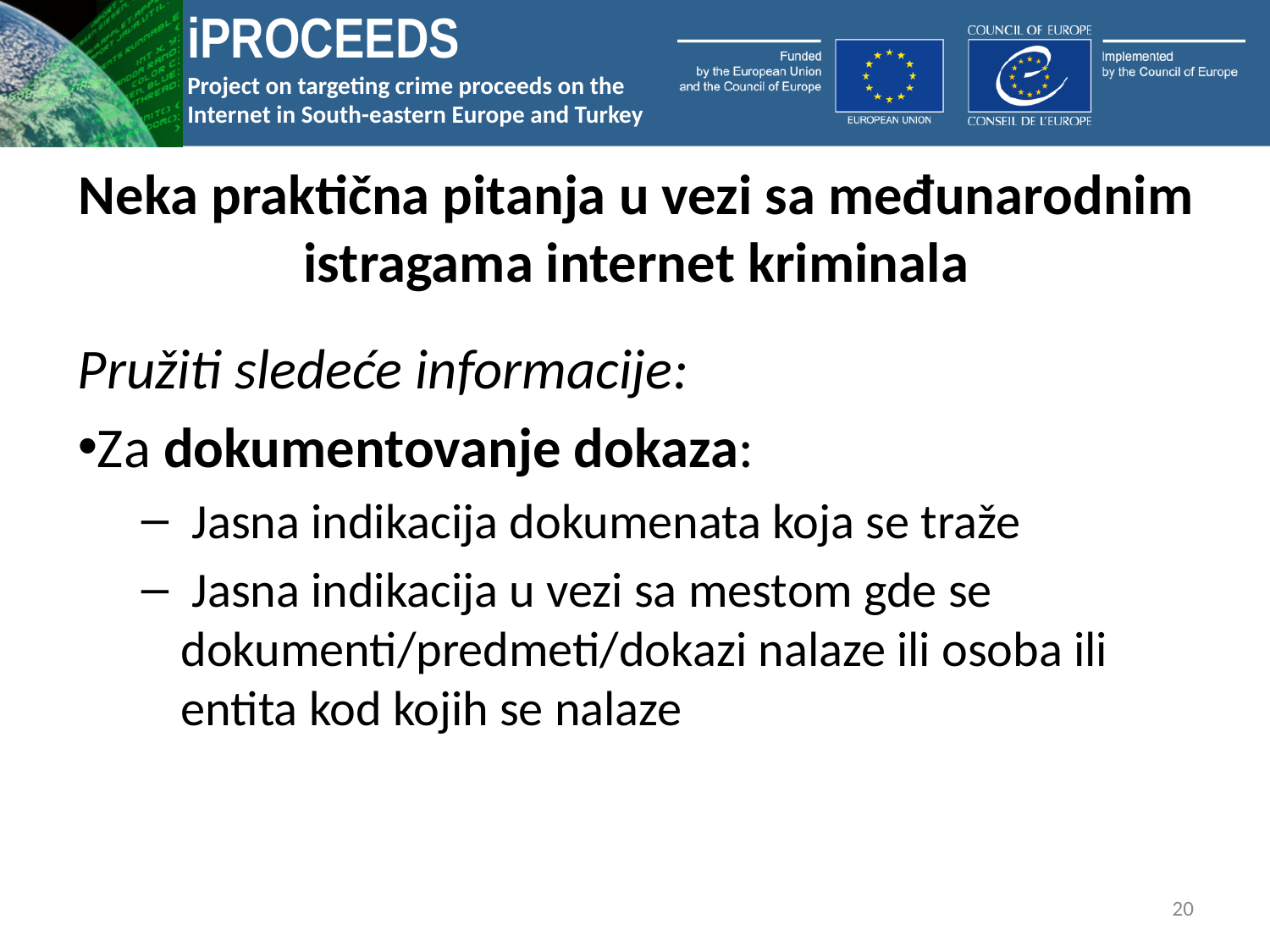

# Neka praktična pitanja u vezi sa međunarodnim istragama internet kriminala
Pružiti sledeće informacije:
Za dokumentovanje dokaza:
 Jasna indikacija dokumenata koja se traže
 Jasna indikacija u vezi sa mestom gde se dokumenti/predmeti/dokazi nalaze ili osoba ili entita kod kojih se nalaze

20